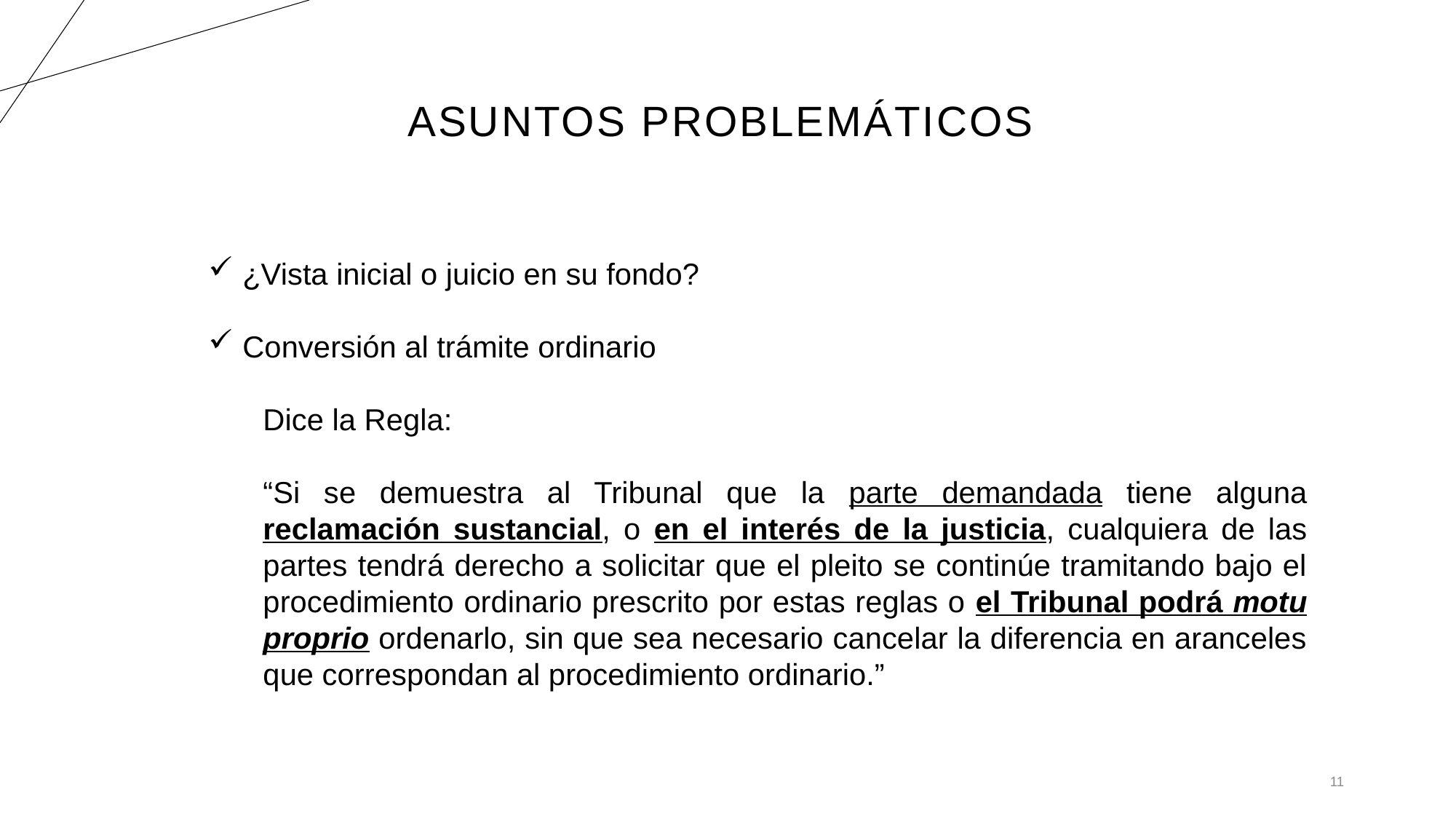

# Asuntos problemáticos
¿Vista inicial o juicio en su fondo?

Conversión al trámite ordinario

Dice la Regla:

“Si se demuestra al Tribunal que la parte demandada tiene alguna reclamación sustancial, o en el interés de la justicia, cualquiera de las partes tendrá derecho a solicitar que el pleito se continúe tramitando bajo el procedimiento ordinario prescrito por estas reglas o el Tribunal podrá motu proprio ordenarlo, sin que sea necesario cancelar la diferencia en aranceles que correspondan al procedimiento ordinario.”

11